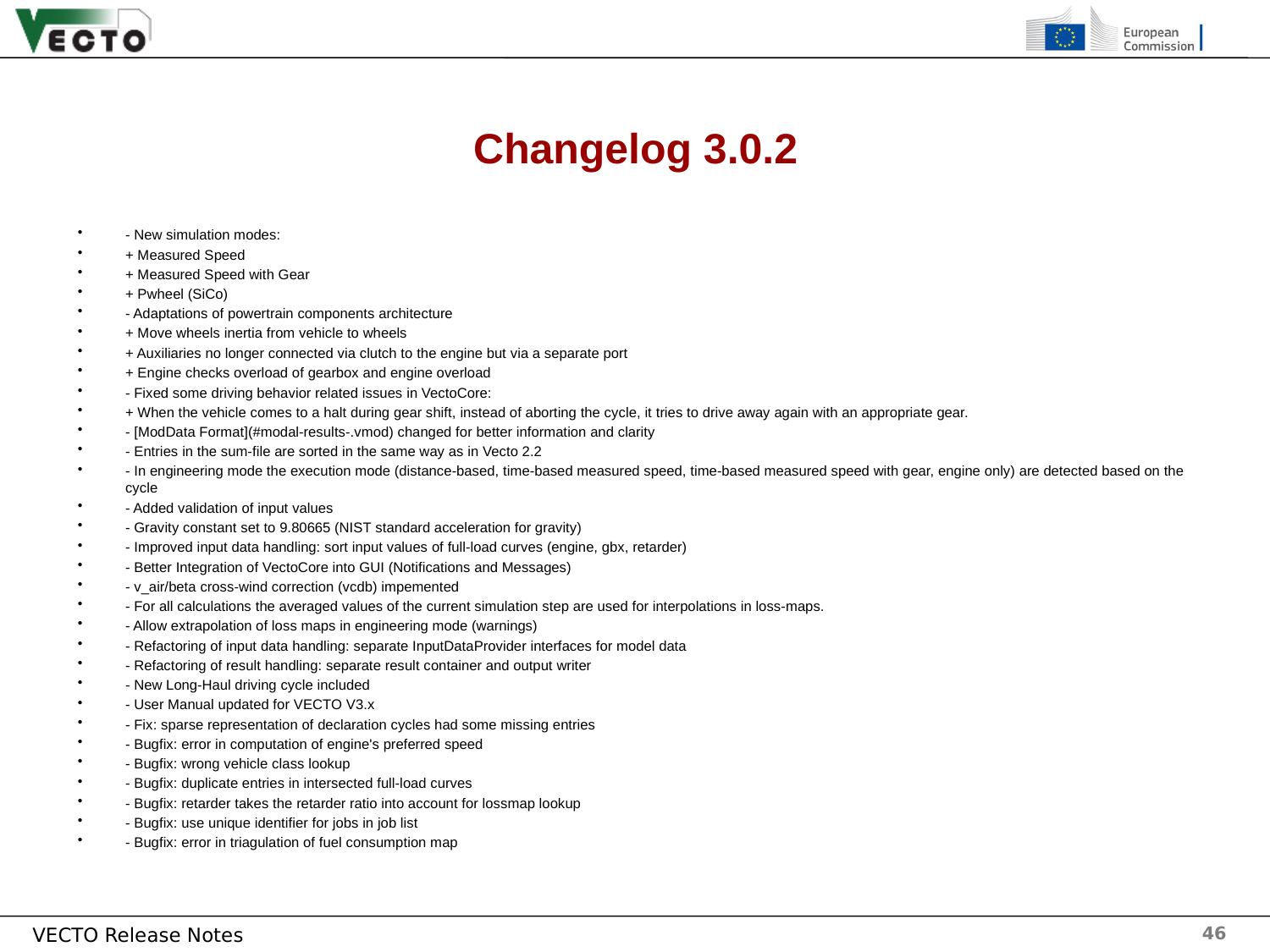

# Changelog 3.0.2
- New simulation modes:
+ Measured Speed
+ Measured Speed with Gear
+ Pwheel (SiCo)
- Adaptations of powertrain components architecture
+ Move wheels inertia from vehicle to wheels
+ Auxiliaries no longer connected via clutch to the engine but via a separate port
+ Engine checks overload of gearbox and engine overload
- Fixed some driving behavior related issues in VectoCore:
+ When the vehicle comes to a halt during gear shift, instead of aborting the cycle, it tries to drive away again with an appropriate gear.
- [ModData Format](#modal-results-.vmod) changed for better information and clarity
- Entries in the sum-file are sorted in the same way as in Vecto 2.2
- In engineering mode the execution mode (distance-based, time-based measured speed, time-based measured speed with gear, engine only) are detected based on the cycle
- Added validation of input values
- Gravity constant set to 9.80665 (NIST standard acceleration for gravity)
- Improved input data handling: sort input values of full-load curves (engine, gbx, retarder)
- Better Integration of VectoCore into GUI (Notifications and Messages)
- v_air/beta cross-wind correction (vcdb) impemented
- For all calculations the averaged values of the current simulation step are used for interpolations in loss-maps.
- Allow extrapolation of loss maps in engineering mode (warnings)
- Refactoring of input data handling: separate InputDataProvider interfaces for model data
- Refactoring of result handling: separate result container and output writer
- New Long-Haul driving cycle included
- User Manual updated for VECTO V3.x
- Fix: sparse representation of declaration cycles had some missing entries
- Bugfix: error in computation of engine's preferred speed
- Bugfix: wrong vehicle class lookup
- Bugfix: duplicate entries in intersected full-load curves
- Bugfix: retarder takes the retarder ratio into account for lossmap lookup
- Bugfix: use unique identifier for jobs in job list
- Bugfix: error in triagulation of fuel consumption map